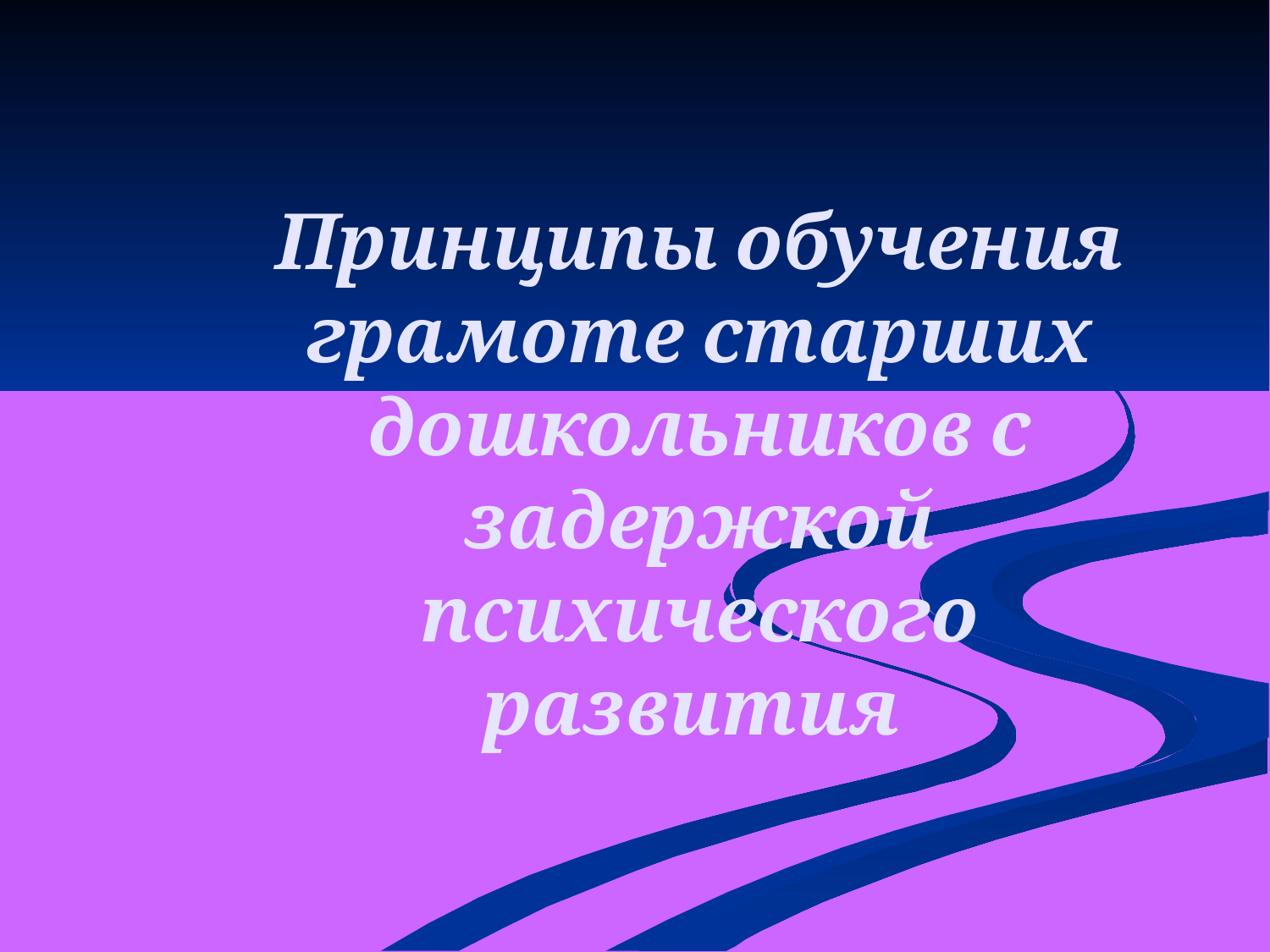

# Принципы обучения грамоте старших дошкольников с задержкой психического развития